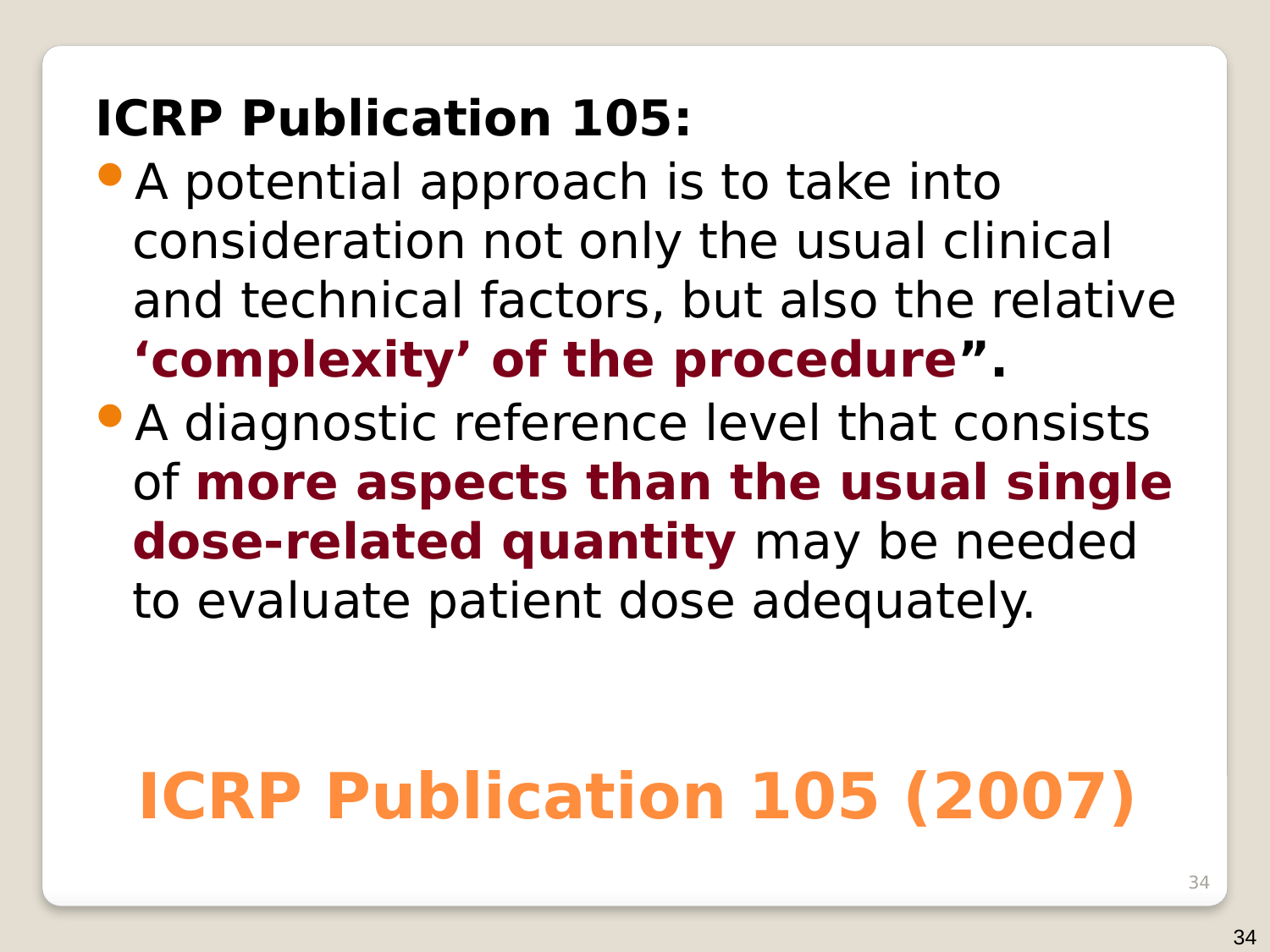

ICRP Publication 105 (2007)
ICRP Publication 105:
A potential approach is to take into consideration not only the usual clinical and technical factors, but also the relative ‘complexity’ of the procedure”.
A diagnostic reference level that consists of more aspects than the usual single dose-related quantity may be needed to evaluate patient dose adequately.
34
34